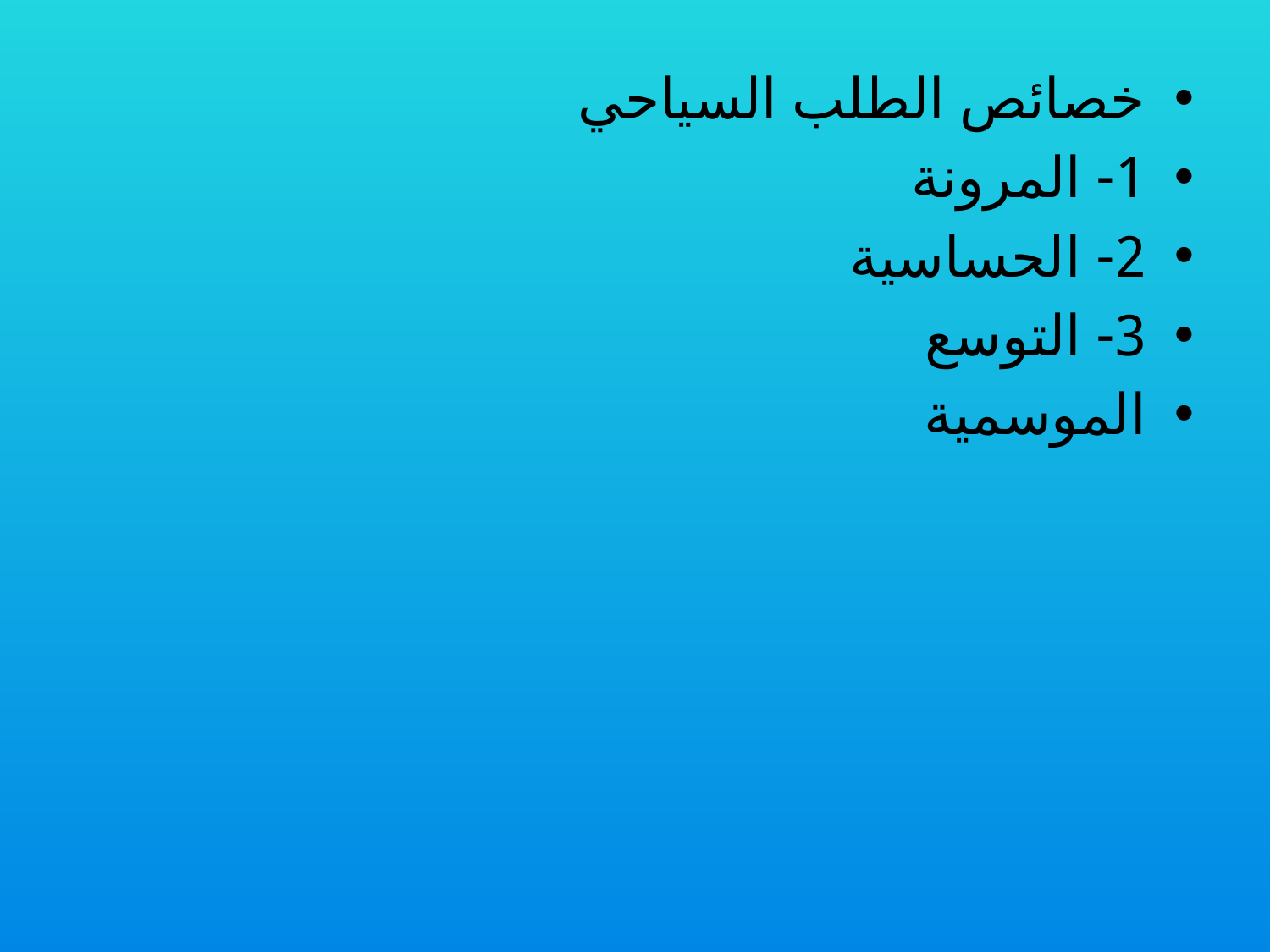

خصائص الطلب السياحي
1- المرونة
2- الحساسية
3- التوسع
الموسمية